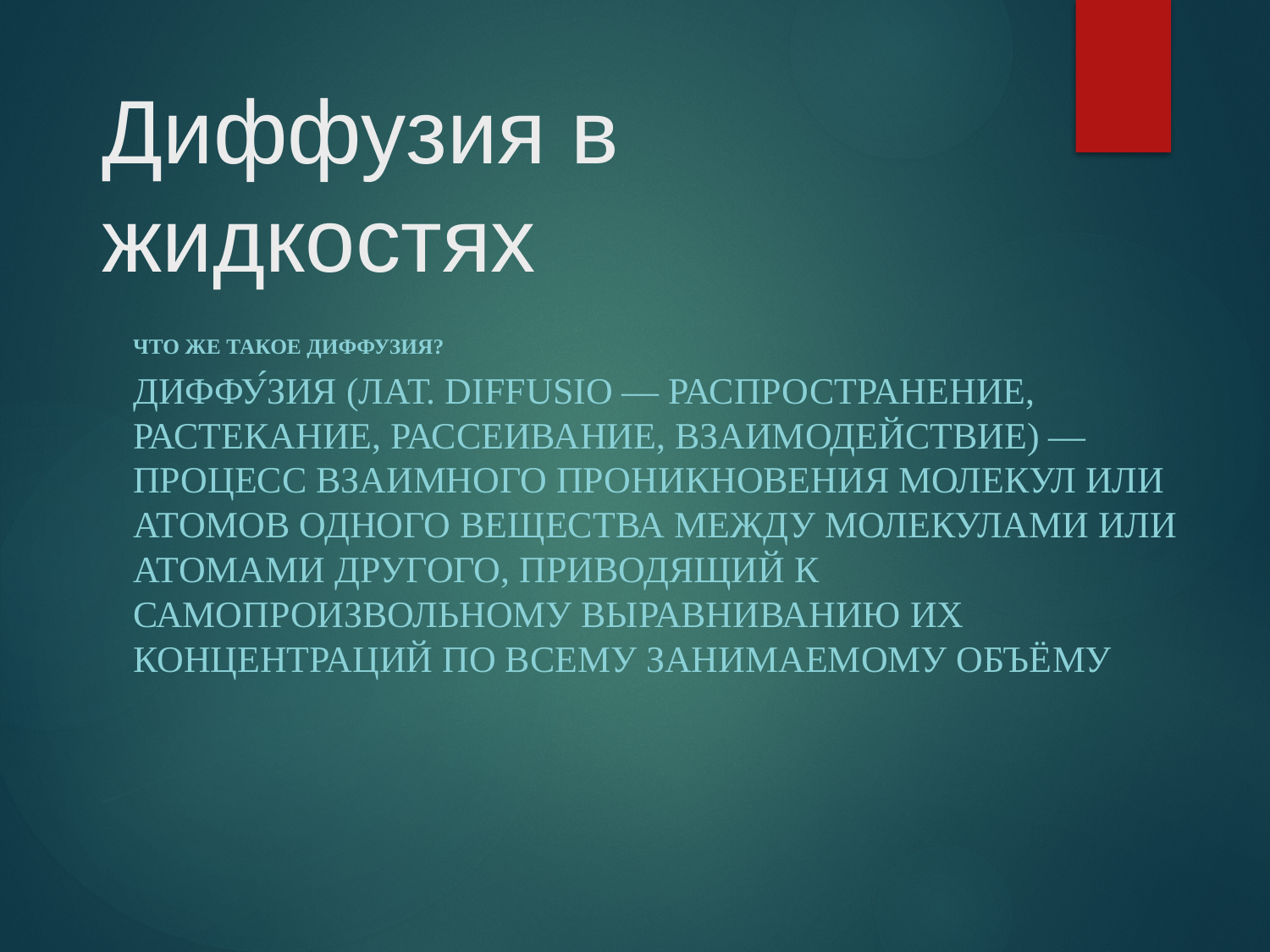

# Диффузия в жидкостях
Что же такое диффузия?
Диффу́зия (лат. diffusio — распространение, растекание, рассеивание, взаимодействие) — процесс взаимного проникновения молекул или атомов одного вещества между молекулами или атомами другого, приводящий к самопроизвольному выравниванию их концентраций по всему занимаемому объёму